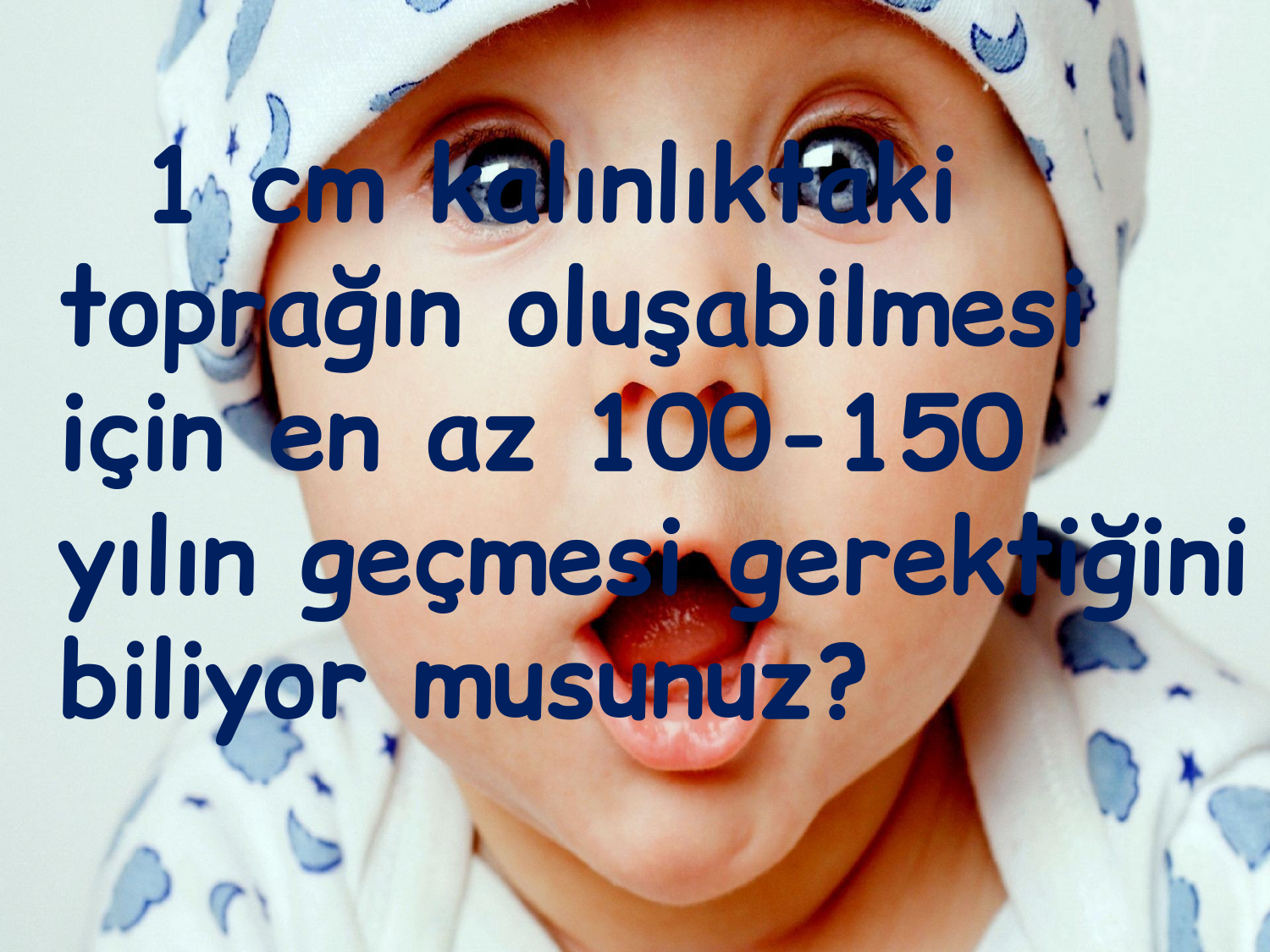

1 cm kalınlıktaki toprağın oluşabilmesi için en az 100-150 yılın geçmesi gerektiğini biliyor musunuz?